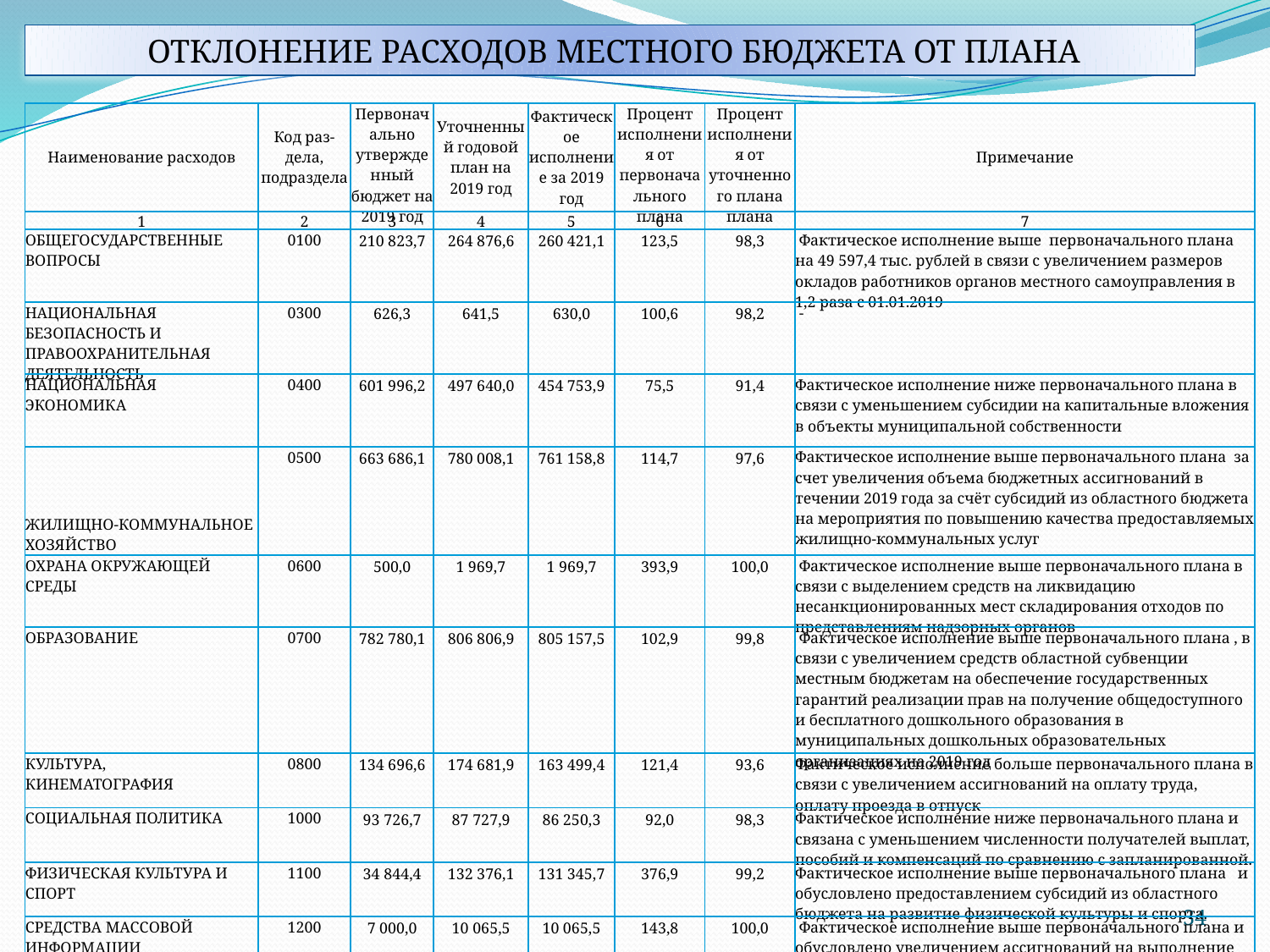

ОТКЛОНЕНИЕ РАСХОДОВ МЕСТНОГО БЮДЖЕТА ОТ ПЛАНА
| Наименование расходов | Код раз-дела, подраздела | Первоначально утвержденный бюджет на 2019 год | Уточненный годовой план на 2019 год | Фактическое исполнение за 2019 год | Процент исполнения от первоначального плана | Процент исполнения от уточненного плана плана | Примечание |
| --- | --- | --- | --- | --- | --- | --- | --- |
| 1 | 2 | 3 | 4 | 5 | 6 |  | 7 |
| ОБЩЕГОСУДАРСТВЕННЫЕ ВОПРОСЫ | 0100 | 210 823,7 | 264 876,6 | 260 421,1 | 123,5 | 98,3 | Фактическое исполнение выше первоначального плана на 49 597,4 тыс. рублей в связи с увеличением размеров окладов работников органов местного самоуправления в 1,2 раза с 01.01.2019 |
| НАЦИОНАЛЬНАЯ БЕЗОПАСНОСТЬ И ПРАВООХРАНИТЕЛЬНАЯ ДЕЯТЕЛЬНОСТЬ | 0300 | 626,3 | 641,5 | 630,0 | 100,6 | 98,2 | - |
| НАЦИОНАЛЬНАЯ ЭКОНОМИКА | 0400 | 601 996,2 | 497 640,0 | 454 753,9 | 75,5 | 91,4 | Фактическое исполнение ниже первоначального плана в связи с уменьшением субсидии на капитальные вложения в объекты муниципальной собственности |
| ЖИЛИЩНО-КОММУНАЛЬНОЕ ХОЗЯЙСТВО | 0500 | 663 686,1 | 780 008,1 | 761 158,8 | 114,7 | 97,6 | Фактическое исполнение выше первоначального плана за счет увеличения объема бюджетных ассигнований в течении 2019 года за счёт субсидий из областного бюджета на мероприятия по повышению качества предоставляемых жилищно-коммунальных услуг |
| ОХРАНА ОКРУЖАЮЩЕЙ СРЕДЫ | 0600 | 500,0 | 1 969,7 | 1 969,7 | 393,9 | 100,0 | Фактическое исполнение выше первоначального плана в связи с выделением средств на ликвидацию несанкционированных мест складирования отходов по представлениям надзорных органов |
| ОБРАЗОВАНИЕ | 0700 | 782 780,1 | 806 806,9 | 805 157,5 | 102,9 | 99,8 | Фактическое исполнение выше первоначального плана , в связи с увеличением средств областной субвенции местным бюджетам на обеспечение государственных гарантий реализации прав на получение общедоступного и бесплатного дошкольного образования в муниципальных дошкольных образовательных организациях на 2019 год |
| КУЛЬТУРА, КИНЕМАТОГРАФИЯ | 0800 | 134 696,6 | 174 681,9 | 163 499,4 | 121,4 | 93,6 | Фактическое исполнение больше первоначального плана в связи с увеличением ассигнований на оплату труда, оплату проезда в отпуск |
| СОЦИАЛЬНАЯ ПОЛИТИКА | 1000 | 93 726,7 | 87 727,9 | 86 250,3 | 92,0 | 98,3 | Фактическое исполнение ниже первоначального плана и связана с уменьшением численности получателей выплат, пособий и компенсаций по сравнению с запланированной. |
| ФИЗИЧЕСКАЯ КУЛЬТУРА И СПОРТ | 1100 | 34 844,4 | 132 376,1 | 131 345,7 | 376,9 | 99,2 | Фактическое исполнение выше первоначального плана и обусловлено предоставлением субсидий из областного бюджета на развитие физической культуры и спорта. |
| СРЕДСТВА МАССОВОЙ ИНФОРМАЦИИ | 1200 | 7 000,0 | 10 065,5 | 10 065,5 | 143,8 | 100,0 | Фактическое исполнение выше первоначального плана и обусловлено увеличением ассигнований на выполнение муниципального задания за счёт средств местного бюджета. |
34